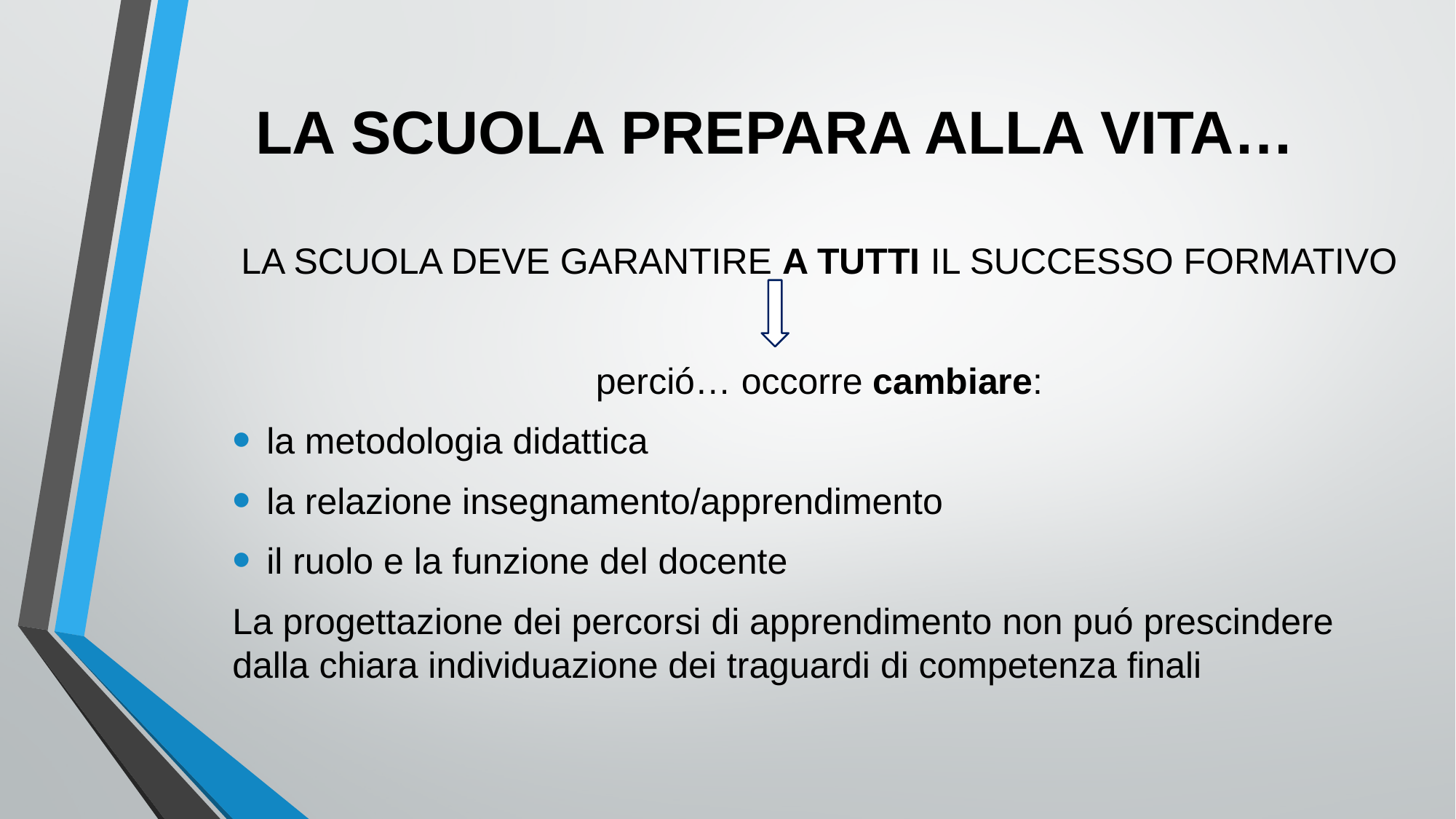

# LA SCUOLA PREPARA ALLA VITA…
LA SCUOLA DEVE GARANTIRE A TUTTI IL SUCCESSO FORMATIVO

perció… occorre cambiare:
la metodologia didattica
la relazione insegnamento/apprendimento
il ruolo e la funzione del docente
La progettazione dei percorsi di apprendimento non puó prescindere dalla chiara individuazione dei traguardi di competenza finali